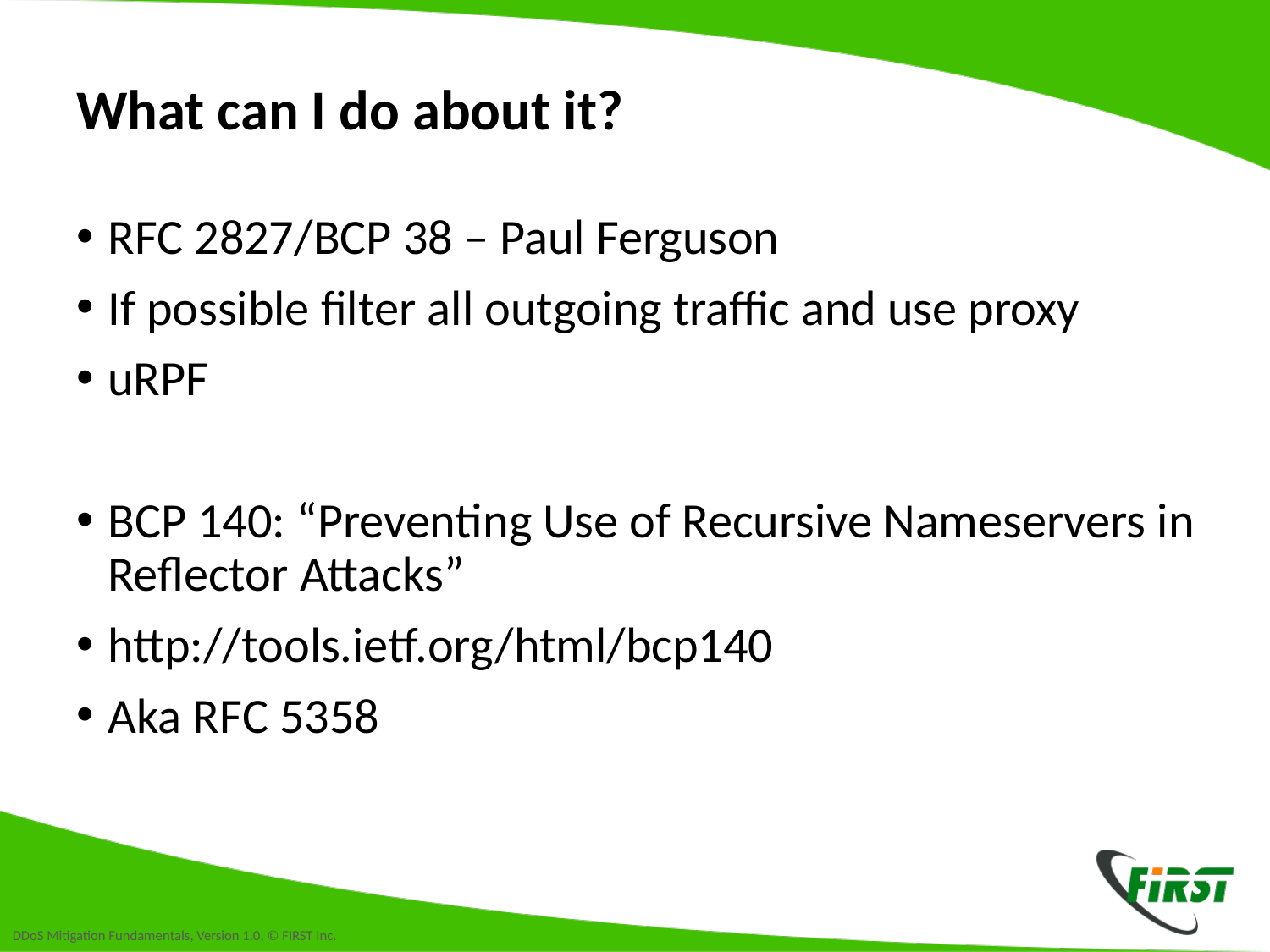

# What can I do about it?
RFC 2827/BCP 38 – Paul Ferguson
If possible filter all outgoing traffic and use proxy
uRPF

BCP 140: “Preventing Use of Recursive Nameservers in Reflector Attacks”
http://tools.ietf.org/html/bcp140
Aka RFC 5358